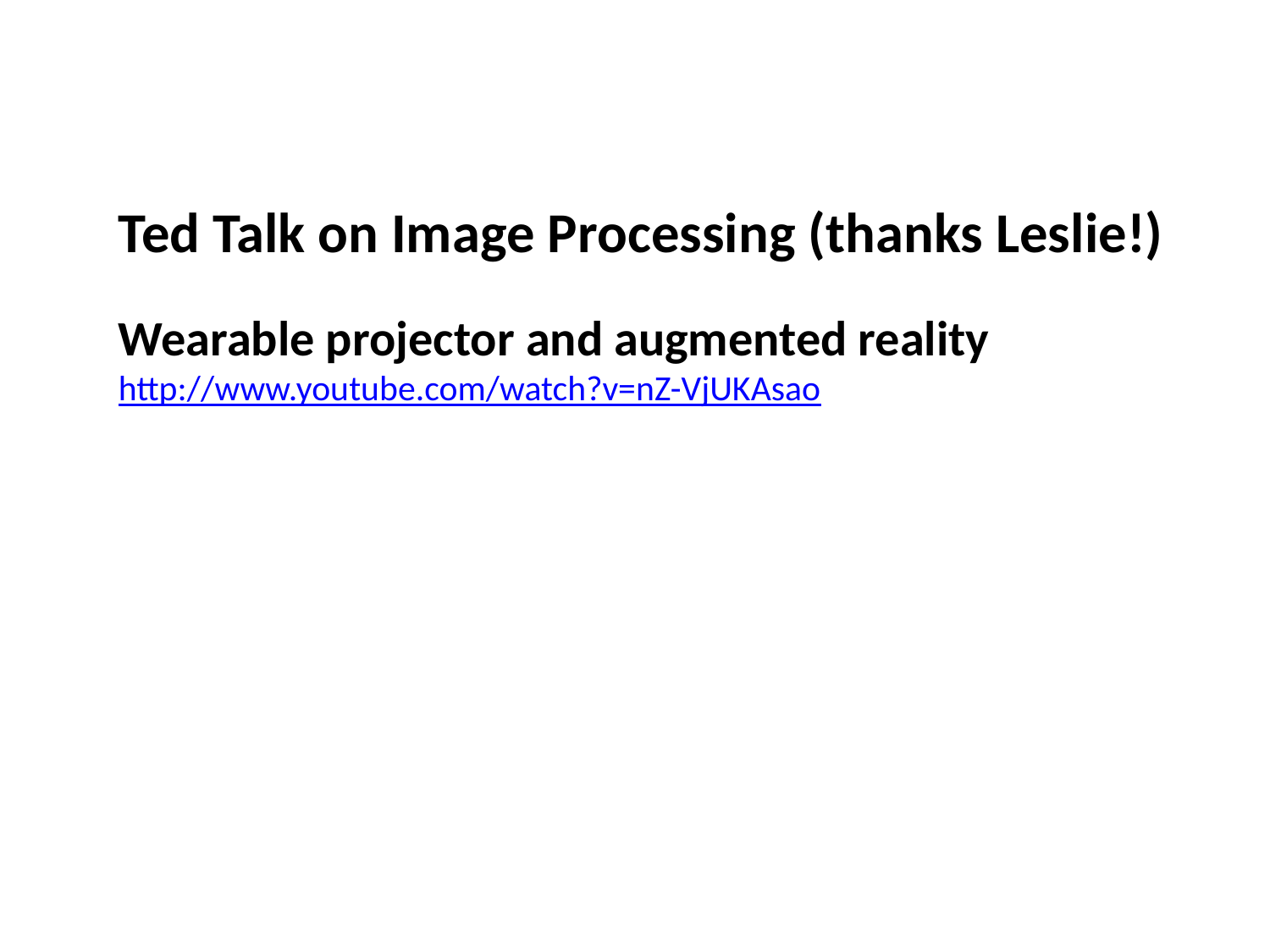

Ted Talk on Image Processing (thanks Leslie!)

Wearable projector and augmented reality
http://www.youtube.com/watch?v=nZ-VjUKAsao